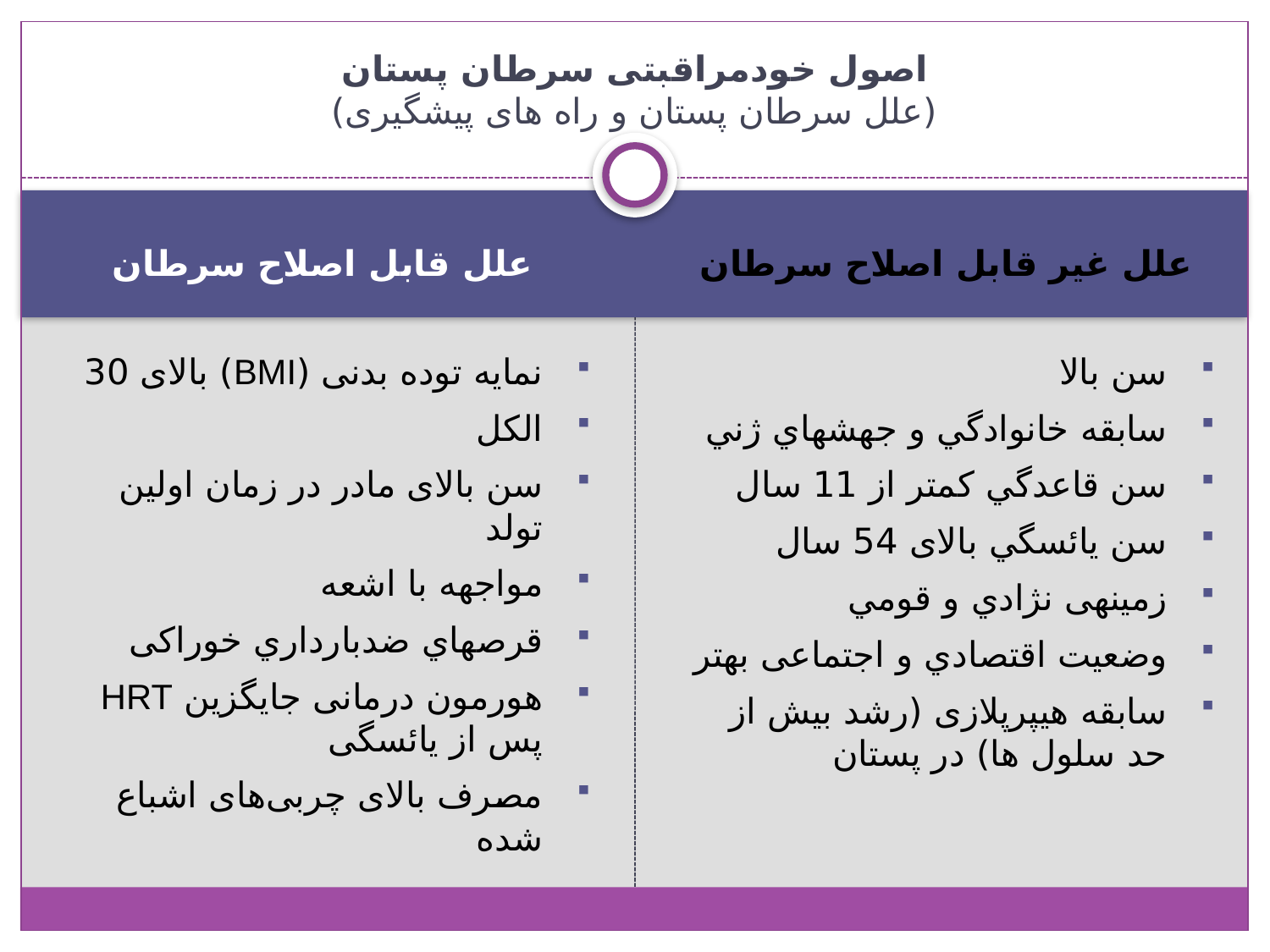

# اصول خودمراقبتی سرطان پستان (علل سرطان پستان و راه های پیشگیری)
علل قابل اصلاح سرطان
علل غیر قابل اصلاح سرطان
نمایه توده بدنی (BMI) بالای 30
الكل
سن بالای مادر در زمان اولین تولد
مواجهه با اشعه
قرص­هاي ضدبارداري خوراکی
هورمون درمانی جایگزین HRT پس از یائسگی
مصرف بالای چربی‌های اشباع شده

سن بالا
سابقه خانوادگي و جهش­هاي ژني
سن قاعدگي کمتر از 11 سال
سن يائسگي بالای 54 سال
زمينه­ی نژادي و قومي
وضعيت اقتصادي و اجتماعی بهتر
سابقه هیپرپلازی (رشد بیش از حد سلول ها) در پستان